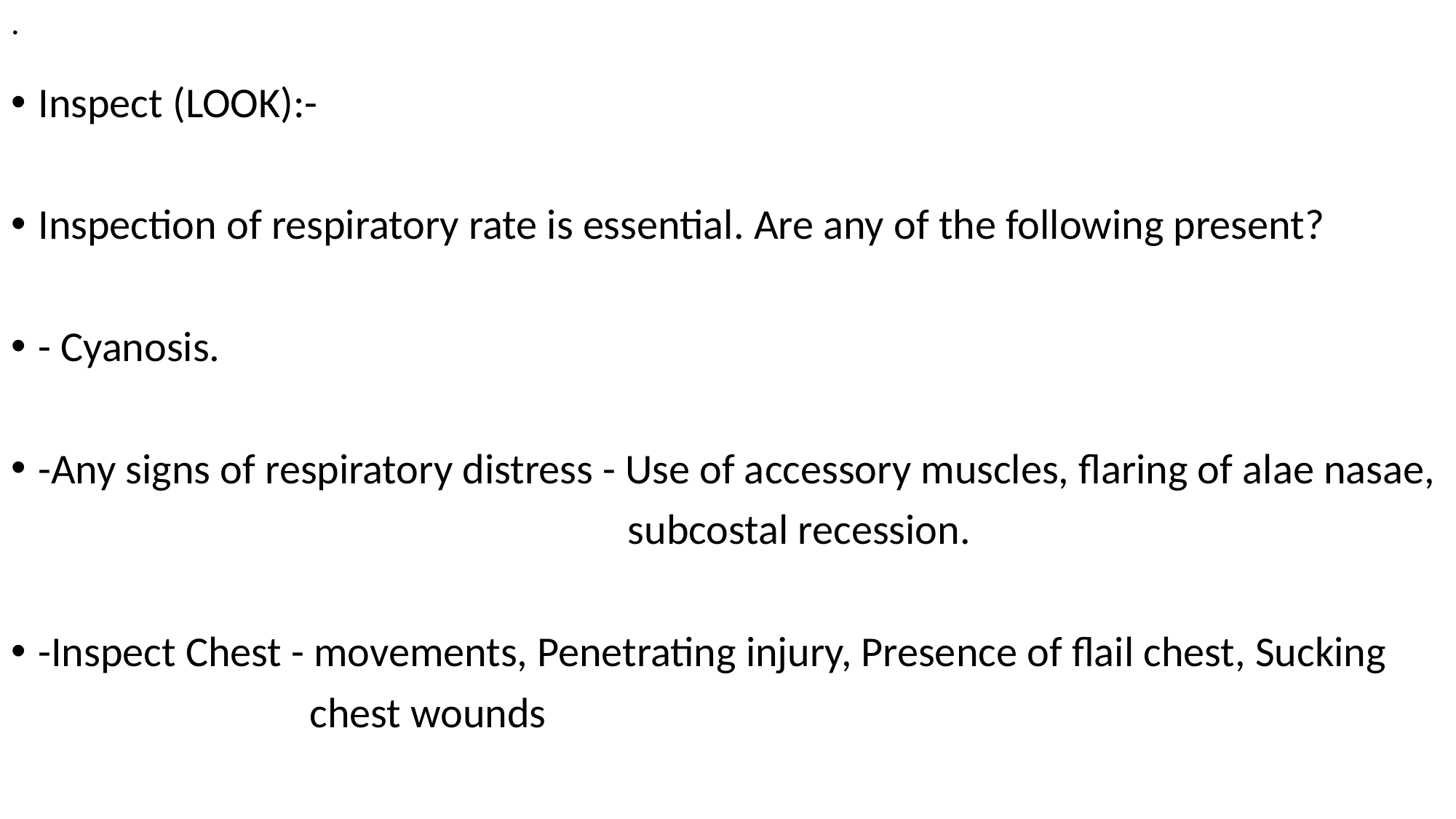

# .
Inspect (LOOK):-

Inspection of respiratory rate is essential. Are any of the following present?

- Cyanosis.

-Any signs of respiratory distress - Use of accessory muscles, flaring of alae nasae,
                                                                subcostal recession.

-Inspect Chest - movements, Penetrating injury, Presence of flail chest, Sucking
                               chest wounds